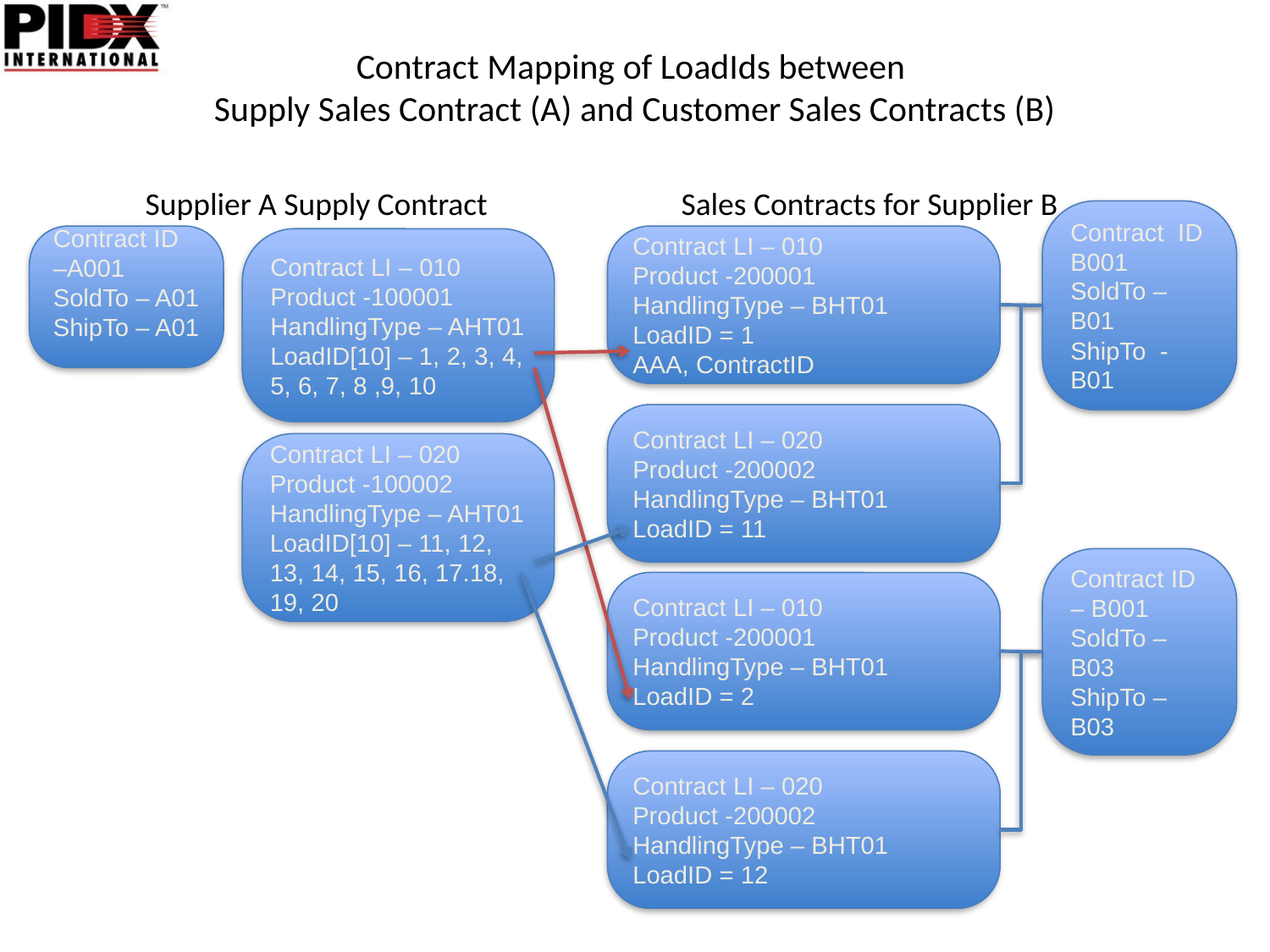

# Contract Mapping of LoadIds between Supply Sales Contract (A) and Customer Sales Contracts (B)
Supplier A Supply Contract                           Sales Contracts for Supplier B
Contract  ID
B001
SoldTo – B01
ShipTo  -B01
Contract ID –A001
SoldTo – A01
ShipTo – A01

Contract LI – 010
Product -200001
HandlingType – BHT01
LoadID = 1
AAA, ContractID
Contract LI – 010
Product -100001
HandlingType – AHT01
LoadID[10] – 1, 2, 3, 4, 5, 6, 7, 8 ,9, 10
Contract LI – 020
Product -200002
HandlingType – BHT01
LoadID = 11
Contract LI – 020
Product -100002
HandlingType – AHT01
LoadID[10] – 11, 12, 13, 14, 15, 16, 17.18, 19, 20
Contract ID – B001
SoldTo – B03
ShipTo – B03
Contract LI – 010
Product -200001
HandlingType – BHT01
LoadID = 2
Contract LI – 020
Product -200002
HandlingType – BHT01
LoadID = 12